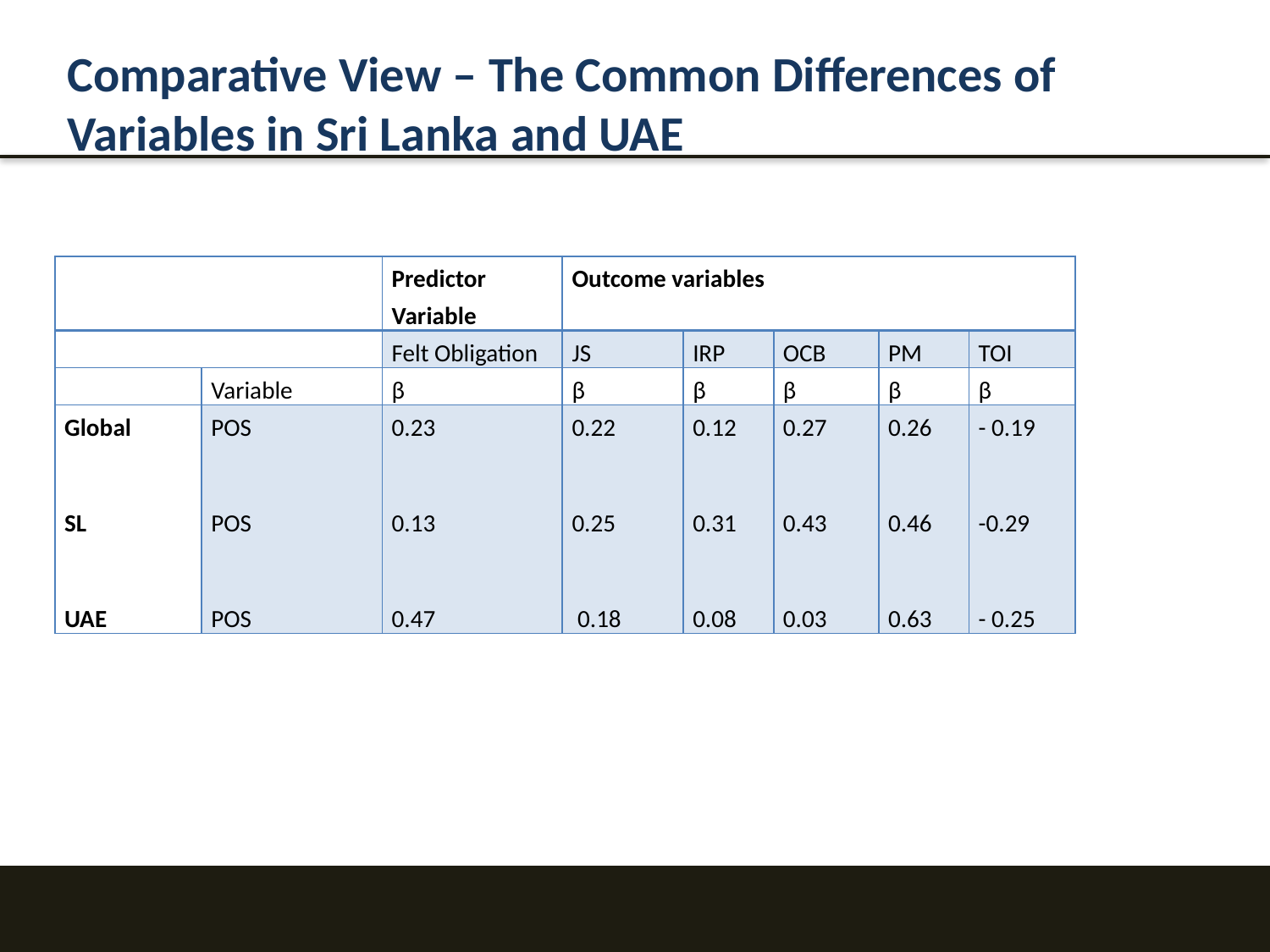

Comparative View – The Common Differences of Variables in Sri Lanka and UAE

|  |  | Predictor Variable | Outcome variables |  |  |  |  |
| --- | --- | --- | --- | --- | --- | --- | --- |
|  |  | Felt Obligation | JS | IRP | OCB | PM | TOI |
|  | Variable | β | β | β | β | β | β |
| Global   SL   UAE | POS   POS   POS | 0.23   0.13   0.47 | 0.22   0.25   0.18 | 0.12 0.31   0.08 | 0.27   0.43   0.03 | 0.26   0.46   0.63 | - 0.19   -0.29   - 0.25 |